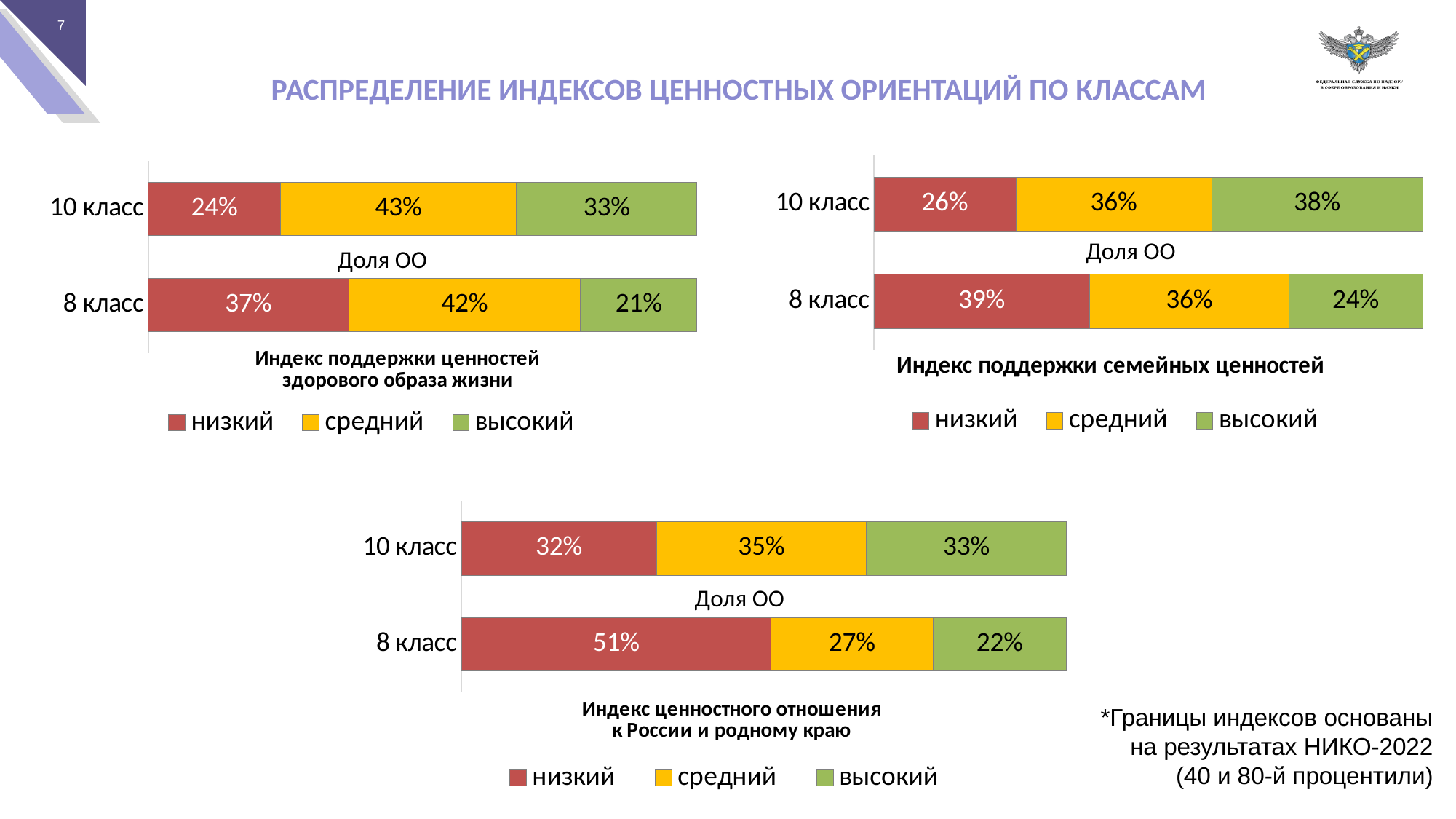

РАСПРЕДЕЛЕНИЕ ИНДЕКСОВ ЦЕННОСТНЫХ ОРИЕНТАЦИЙ ПО КЛАССАМ

### Chart: Доля ОО

| Category | низкий | средний | высокий |
|---|---|---|---|
| 8 класс | 0.39278131634819535 | 0.3630573248407643 | 0.24416135881104034 |
| 10 класс | 0.25854700854700857 | 0.3568376068376068 | 0.3846153846153847 |

### Chart: Доля ОО

| Category | низкий | средний | высокий |
|---|---|---|---|
| 8 класс | 0.3651804670912951 | 0.4225053078556263 | 0.2123142250530786 |
| 10 класс | 0.24145299145299146 | 0.4294871794871795 | 0.329059829059829 |

### Chart: Доля ОО

| Category | низкий | средний | высокий |
|---|---|---|---|
| 8 класс | 0.5116772823779193 | 0.267515923566879 | 0.22080679405520173 |
| 10 класс | 0.32264957264957267 | 0.34615384615384615 | 0.3311965811965812 |
*Границы индексов основаны
на результатах НИКО-2022
(40 и 80-й процентили)